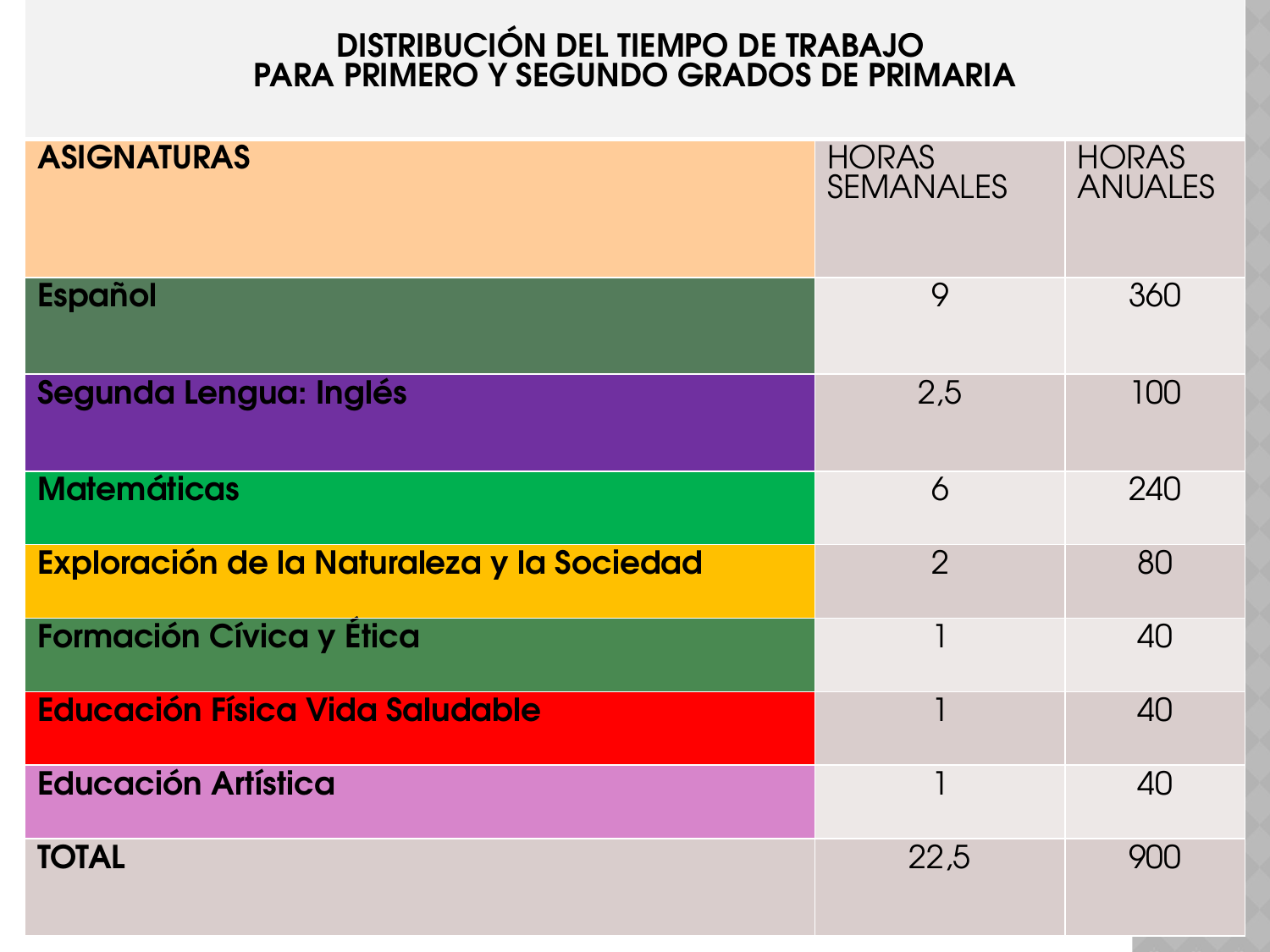

| DISTRIBUCIÓN DEL TIEMPO DE TRABAJO PARA PRIMERO Y SEGUNDO GRADOS DE PRIMARIA |  |  |
| --- | --- | --- |
| ASIGNATURAS | HORAS SEMANALES | HORAS ANUALES |
| Español | 9 | 360 |
| Segunda Lengua: Inglés | 2,5 | 100 |
| Matemáticas | 6 | 240 |
| Exploración de la Naturaleza y la Sociedad | 2 | 80 |
| Formación Cívica y Ética | 1 | 40 |
| Educación Física Vida Saludable | 1 | 40 |
| Educación Artística | 1 | 40 |
| TOTAL | 22,5 | 900 |